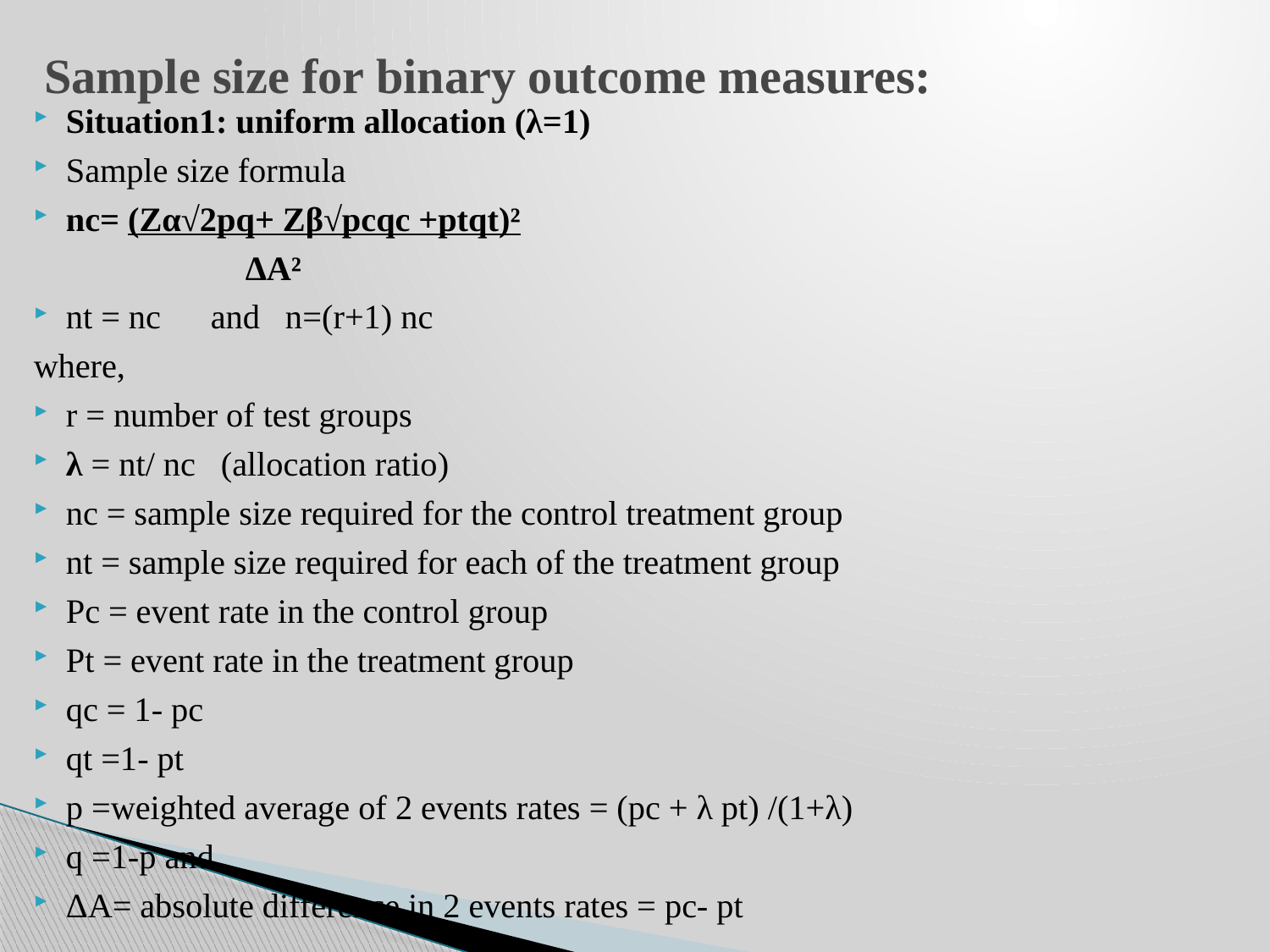

# Sample size for binary outcome measures:
Situation1: uniform allocation (λ=1)
Sample size formula
nc= (Zα√2pq+ Zβ√pcqc +ptqt)²
                         ΔA²
nt = nc	and   n=(r+1) nc
where,
r = number of test groups
λ = nt/ nc   (allocation ratio)
nc = sample size required for the control treatment group
nt = sample size required for each of the treatment group
Pc = event rate in the control group
Pt = event rate in the treatment group
qc = 1- pc
qt =1- pt
p =weighted average of 2 events rates = (pc + λ pt) /(1+λ)
q =1-p and
ΔA= absolute difference in 2 events rates = pc- pt